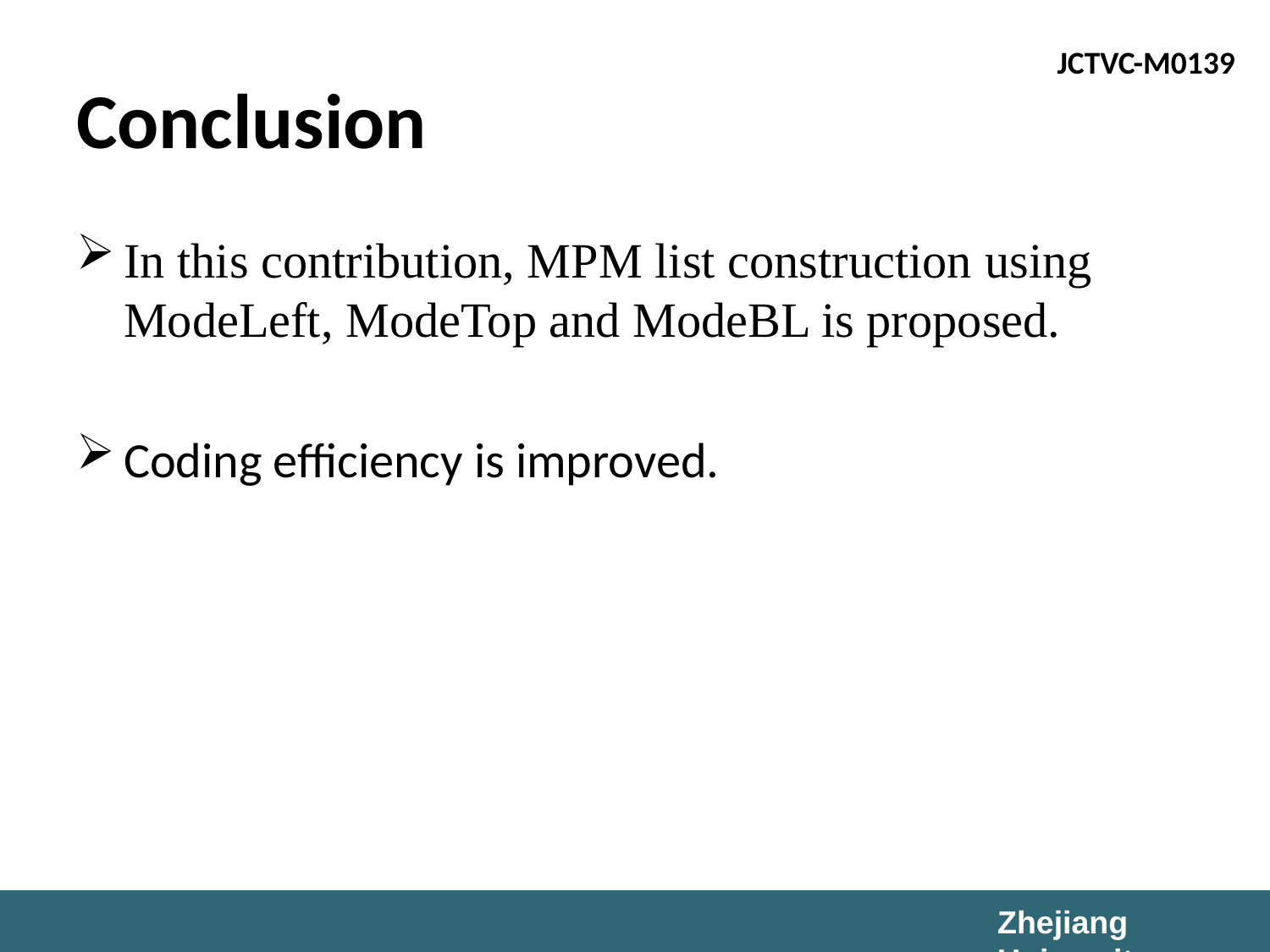

# Conclusion
In this contribution, MPM list construction using ModeLeft, ModeTop and ModeBL is proposed.

Coding efficiency is improved.